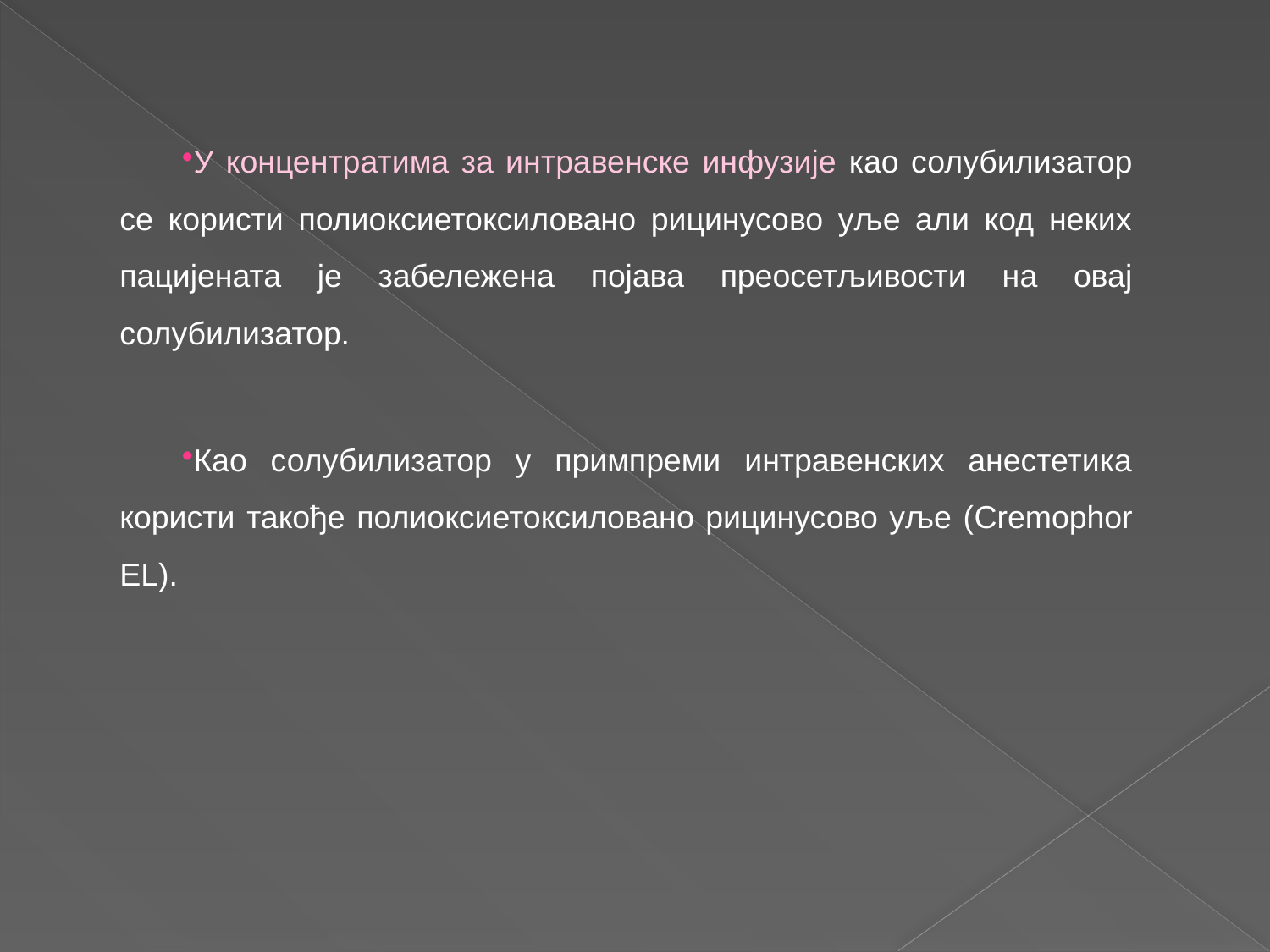

У концентратима за интравенске инфузије као солубилизатор се користи полиоксиетоксиловано рицинусово уље али код неких пацијената је забележена појава преосетљивости на овај солубилизатор.

Као солубилизатор у примпреми интравенских анестетика користи такође полиоксиетоксиловано рицинусово уље (Cremophor EL).